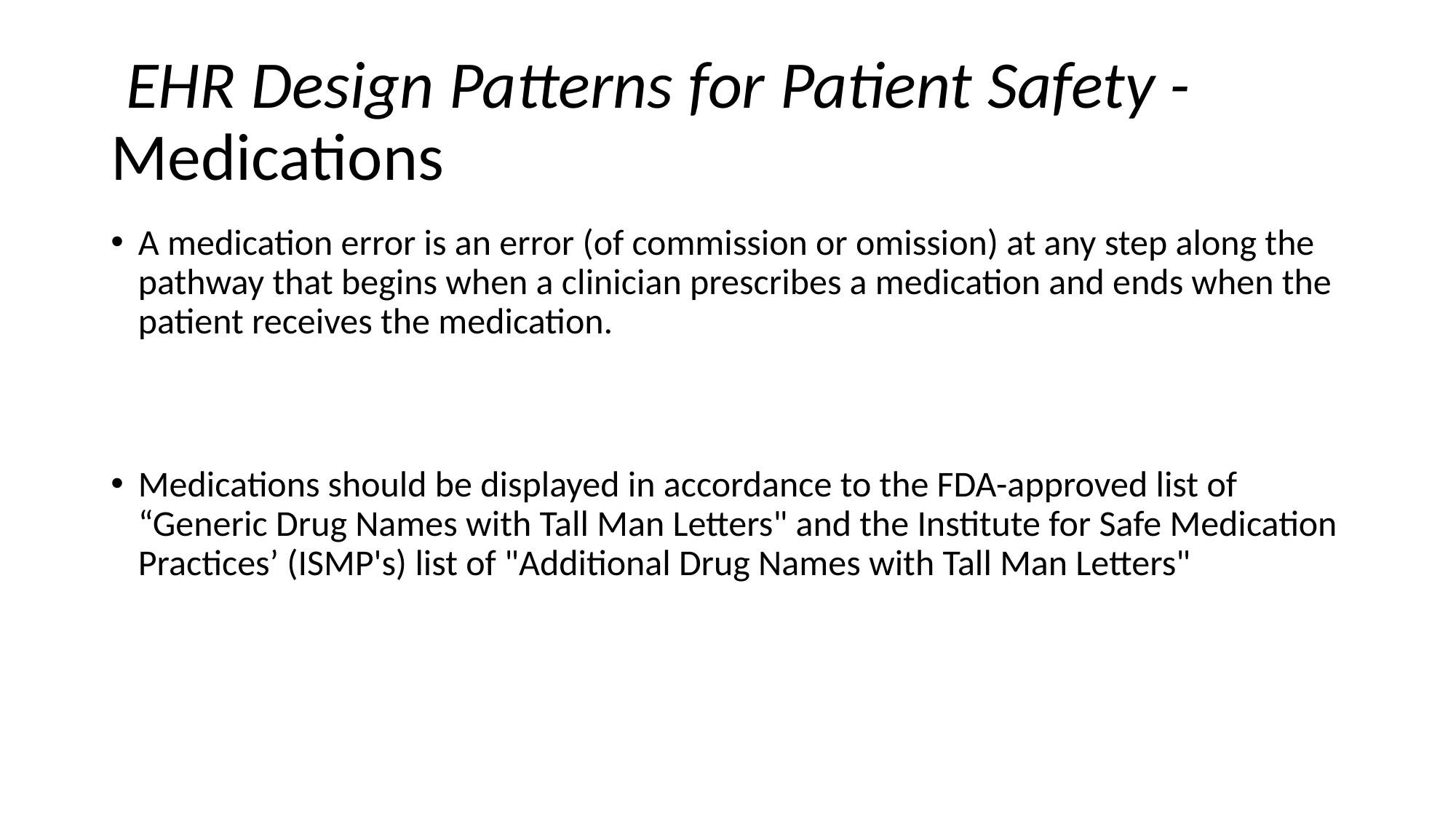

# EHR Design Patterns for Patient Safety - Medications
A medication error is an error (of commission or omission) at any step along the pathway that begins when a clinician prescribes a medication and ends when the patient receives the medication.

Medications should be displayed in accordance to the FDA-approved list of “Generic Drug Names with Tall Man Letters" and the Institute for Safe Medication Practices’ (ISMP's) list of "Additional Drug Names with Tall Man Letters"